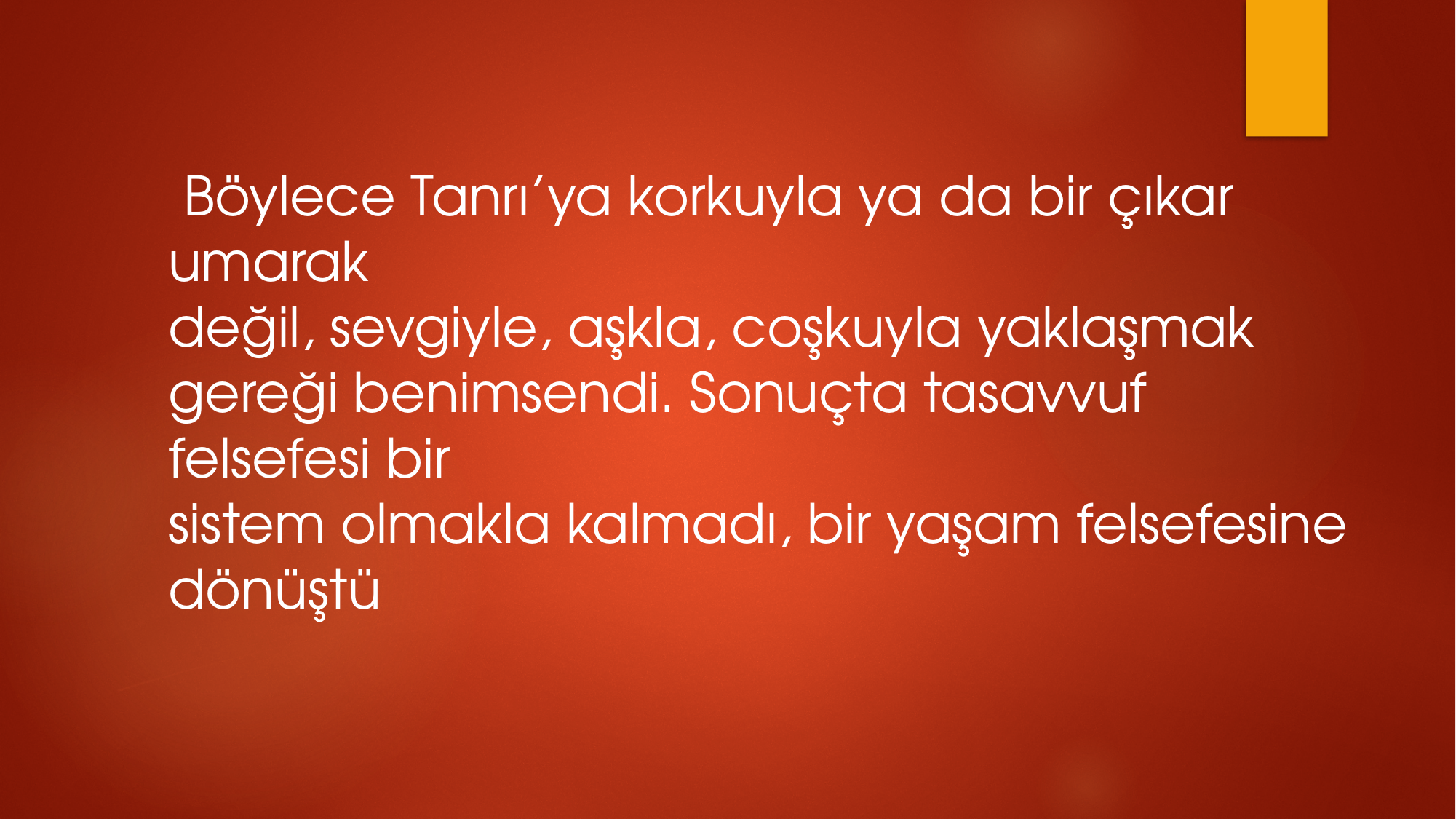

Böylece Tanrı’ya korkuyla ya da bir çıkar umarak
değil, sevgiyle, aşkla, coşkuyla yaklaşmak gereği benimsendi. Sonuçta tasavvuf felsefesi bir
sistem olmakla kalmadı, bir yaşam felsefesine dönüştü